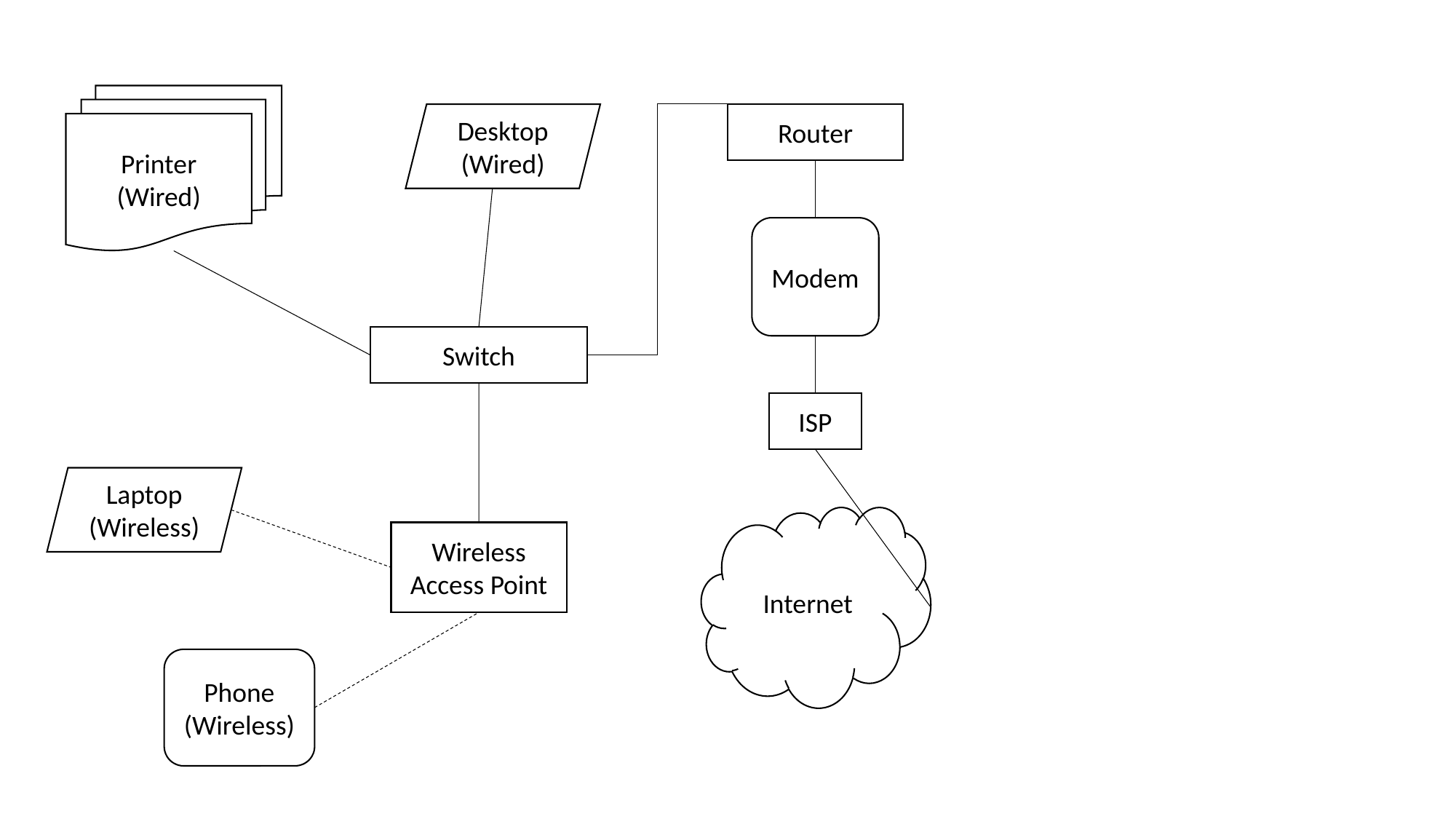

Printer (Wired)
Desktop (Wired)
Router
Modem
Switch
ISP
Laptop (Wireless)
Internet
Wireless Access Point
Phone (Wireless)